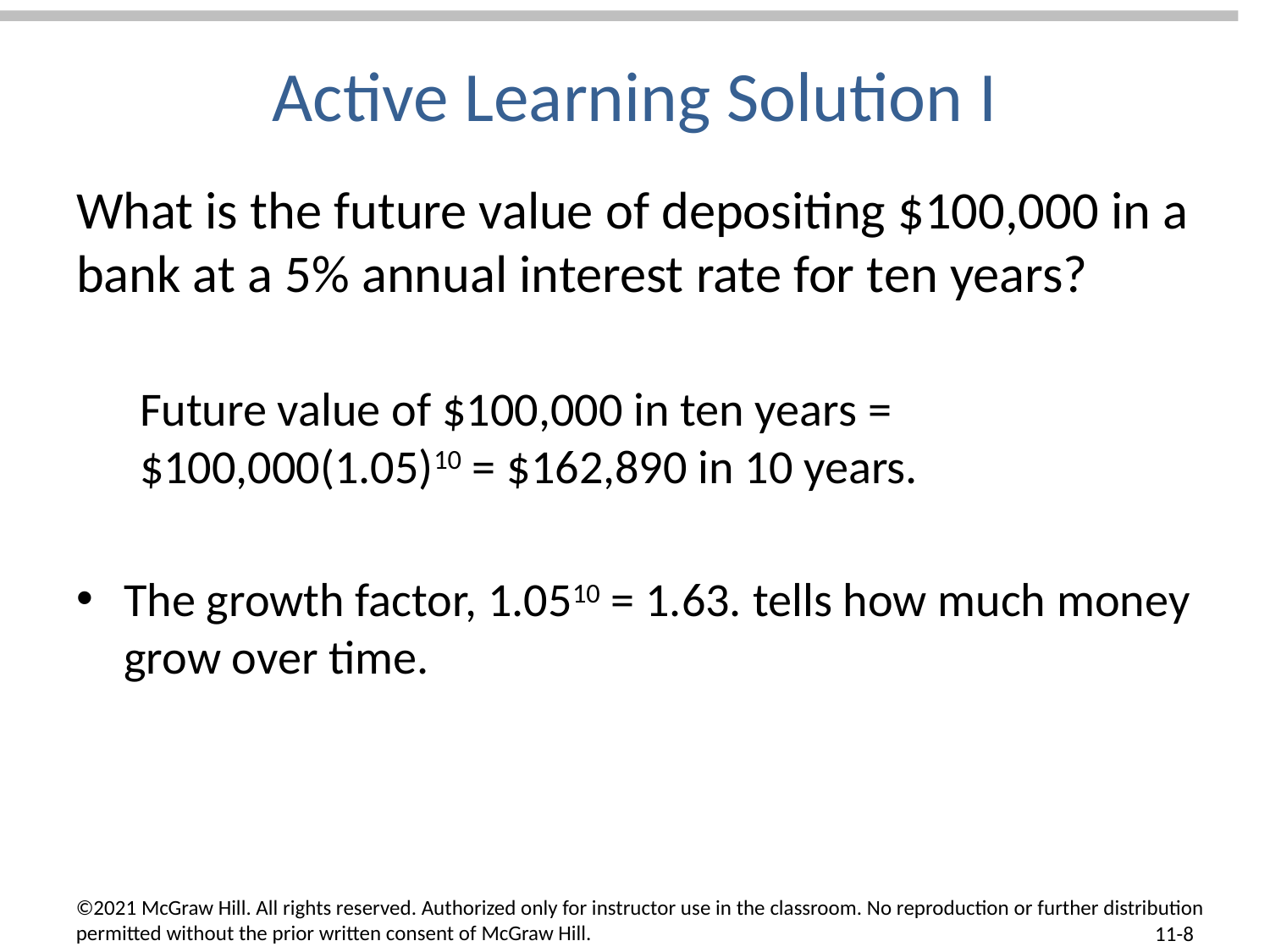

# Active Learning Solution I
What is the future value of depositing $100,000 in a bank at a 5% annual interest rate for ten years?

Future value of $100,000 in ten years = $100,000(1.05)10 = $162,890 in 10 years.

The growth factor, 1.0510 = 1.63. tells how much money grow over time.